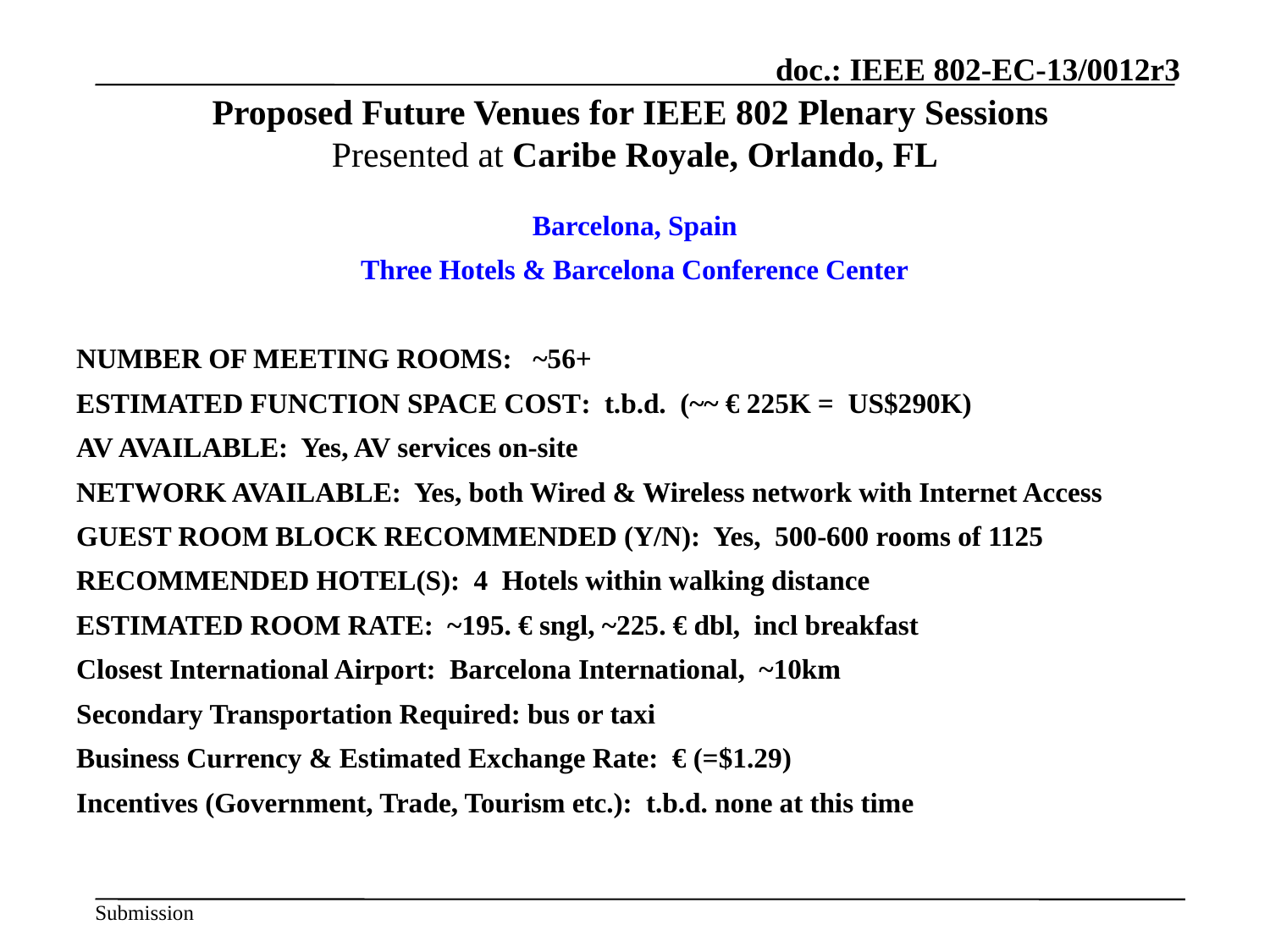

# Proposed Future Venues for IEEE 802 Plenary Sessions Presented at Caribe Royale, Orlando, FL
Barcelona, Spain
Three Hotels & Barcelona Conference Center

NUMBER OF MEETING ROOMS:   ~56+
Estimated Function Space Cost:  t.b.d.  (~~ € 225K =  US$290K)
AV AVAILABLE:  Yes, AV services on-site
NETWORK AVAILABLE:  Yes, both Wired & Wireless network with Internet Access
GUEST ROOM BLOCK RECOMMENDED (Y/N):  Yes,  500-600 rooms of 1125
RECOMMENDED HOTEL(S):  4  Hotels within walking distance
ESTIMATED ROOM RATE:  ~195. € sngl, ~225. € dbl,  incl breakfast
Closest International Airport:  Barcelona International,  ~10km
Secondary Transportation Required: bus or taxi
Business Currency & Estimated Exchange Rate:  € (=$1.29)
Incentives (Government, Trade, Tourism etc.):  t.b.d. none at this time